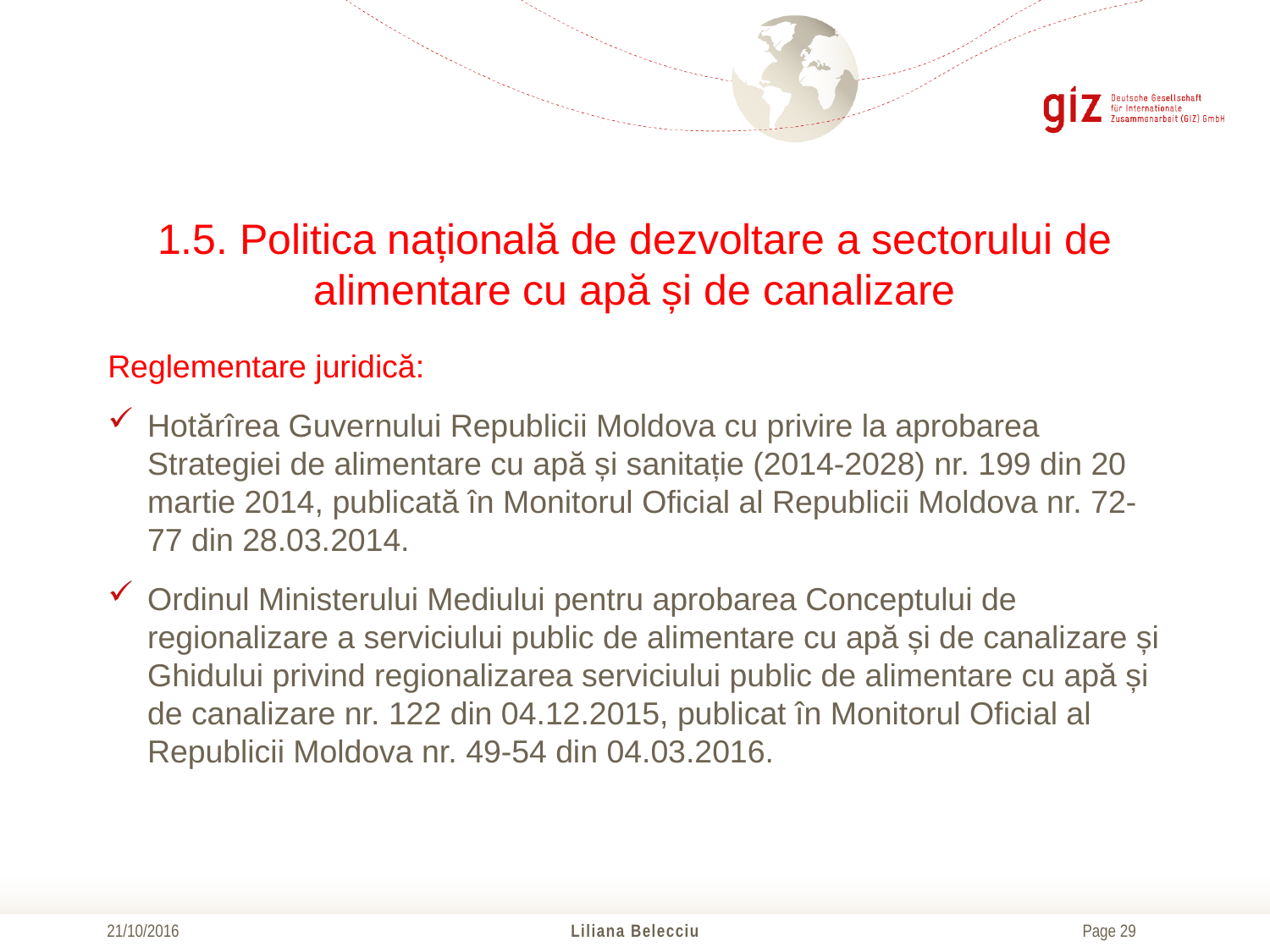

# 1.5. Politica națională de dezvoltare a sectorului de alimentare cu apă și de canalizare
Reglementare juridică:
Hotărîrea Guvernului Republicii Moldova cu privire la aprobarea Strategiei de alimentare cu apă și sanitație (2014-2028) nr. 199 din 20 martie 2014, publicată în Monitorul Oficial al Republicii Moldova nr. 72-77 din 28.03.2014.
Ordinul Ministerului Mediului pentru aprobarea Conceptului de regionalizare a serviciului public de alimentare cu apă și de canalizare și Ghidului privind regionalizarea serviciului public de alimentare cu apă și de canalizare nr. 122 din 04.12.2015, publicat în Monitorul Oficial al Republicii Moldova nr. 49-54 din 04.03.2016.

21/10/2016
Liliana Belecciu